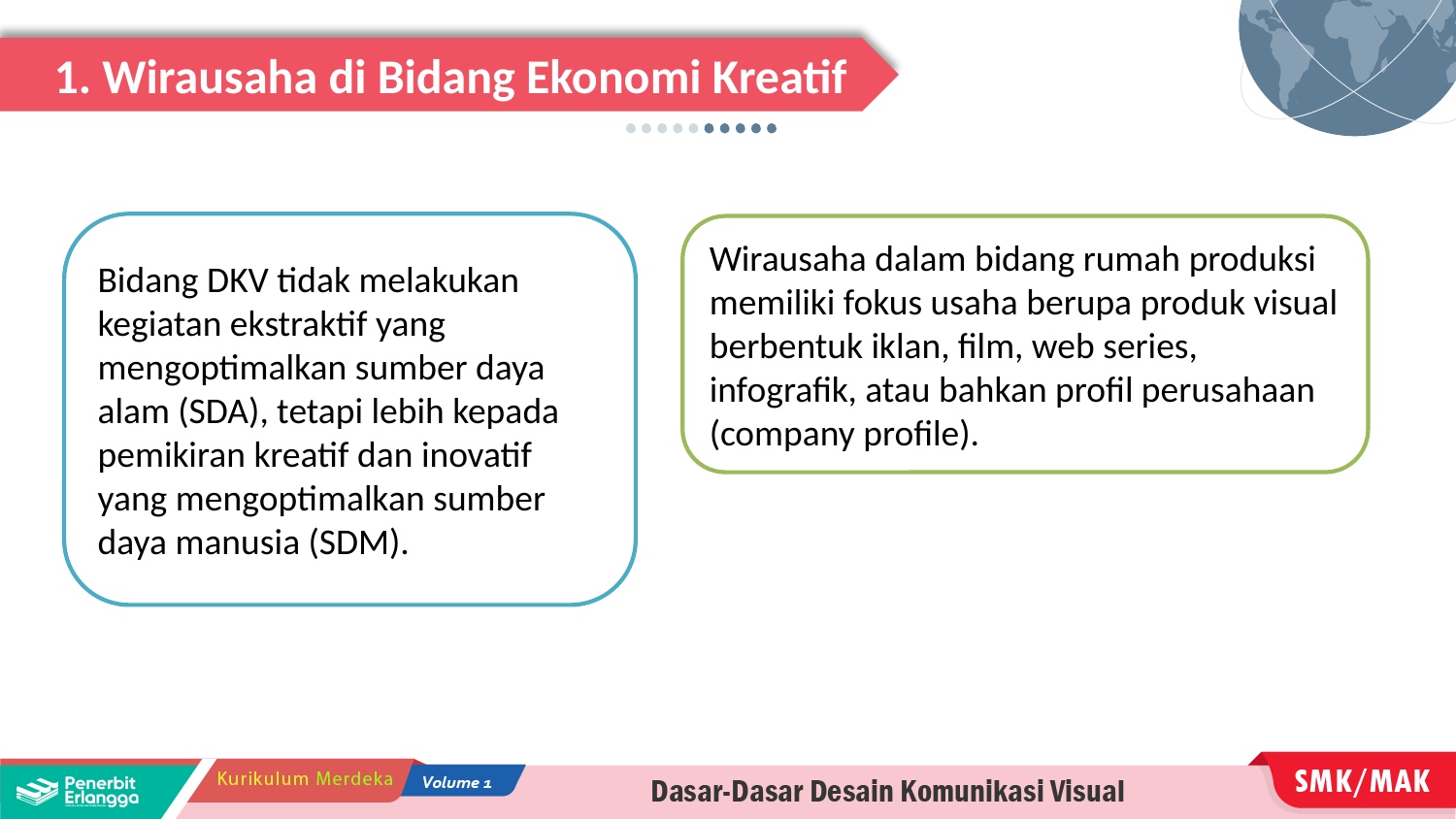

1. Wirausaha di Bidang Ekonomi Kreatif

Bidang DKV tidak melakukan kegiatan ekstraktif yang mengoptimalkan sumber daya alam (SDA), tetapi lebih kepada pemikiran kreatif dan inovatif yang mengoptimalkan sumber daya manusia (SDM).
Wirausaha dalam bidang rumah produksi memiliki fokus usaha berupa produk visual berbentuk iklan, film, web series, infografik, atau bahkan profil perusahaan (company profile).